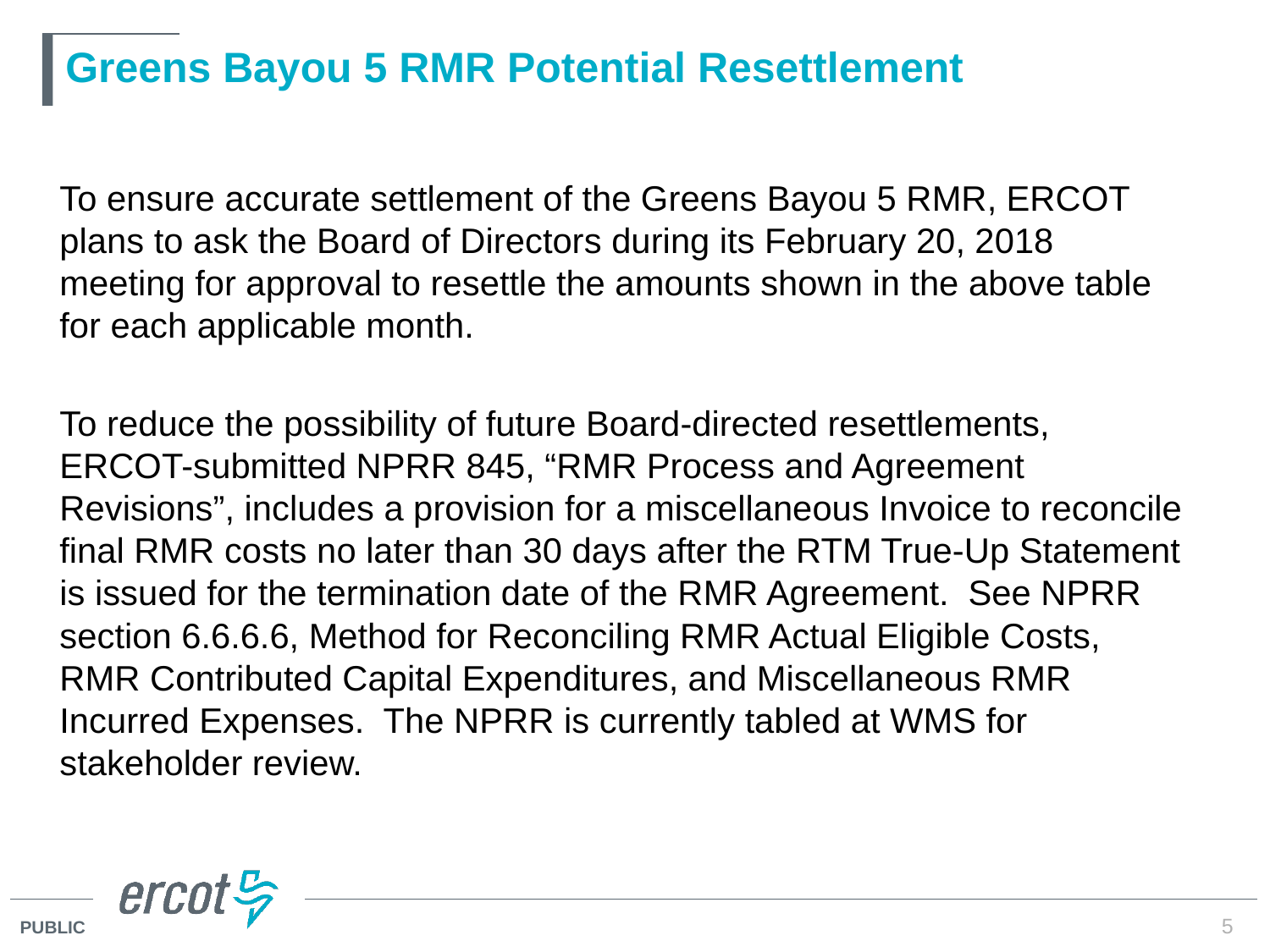

# Greens Bayou 5 RMR Potential Resettlement
To ensure accurate settlement of the Greens Bayou 5 RMR, ERCOT plans to ask the Board of Directors during its February 20, 2018 meeting for approval to resettle the amounts shown in the above table for each applicable month.

To reduce the possibility of future Board-directed resettlements, ERCOT-submitted NPRR 845, “RMR Process and Agreement Revisions”, includes a provision for a miscellaneous Invoice to reconcile final RMR costs no later than 30 days after the RTM True-Up Statement is issued for the termination date of the RMR Agreement.  See NPRR section 6.6.6.6, Method for Reconciling RMR Actual Eligible Costs, RMR Contributed Capital Expenditures, and Miscellaneous RMR Incurred Expenses.  The NPRR is currently tabled at WMS for stakeholder review.

5